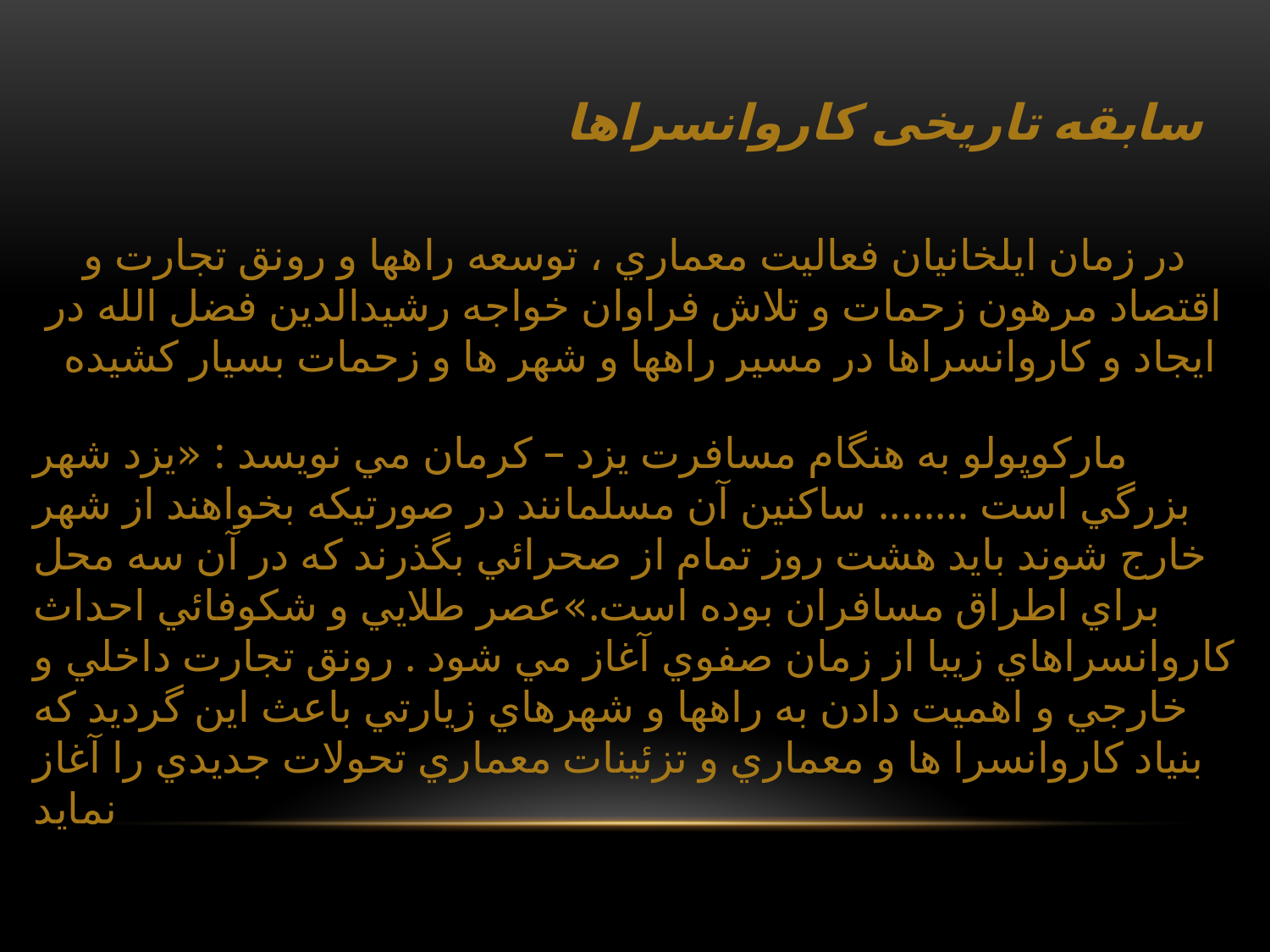

سابقه تاریخی کاروانسراها
در زمان ايلخانيان فعاليت معماري ، توسعه راهها و رونق تجارت و اقتصاد مرهون زحمات و تلاش فراوان خواجه رشيدالدين فضل الله در ايجاد و كاروانسراها در مسير راهها و شهر ها و زحمات بسيار كشيده
ماركوپولو به هنگام مسافرت يزد – كرمان مي نويسد : «يزد شهر بزرگي است …….. ساكنين آن مسلمانند در صورتيكه بخواهند از شهر خارج شوند بايد هشت روز تمام از صحرائي بگذرند كه در آن سه محل براي اطراق مسافران بوده است.»عصر طلايي و شكوفائي احداث كاروانسراهاي زيبا از زمان صفوي آغاز مي شود . رونق تجارت داخلي و خارجي و اهميت دادن به راهها و شهرهاي زيارتي باعث اين گرديد كه بنياد كاروانسرا ها و معماري و تزئينات معماري تحولات جديدي را آغاز نمايد